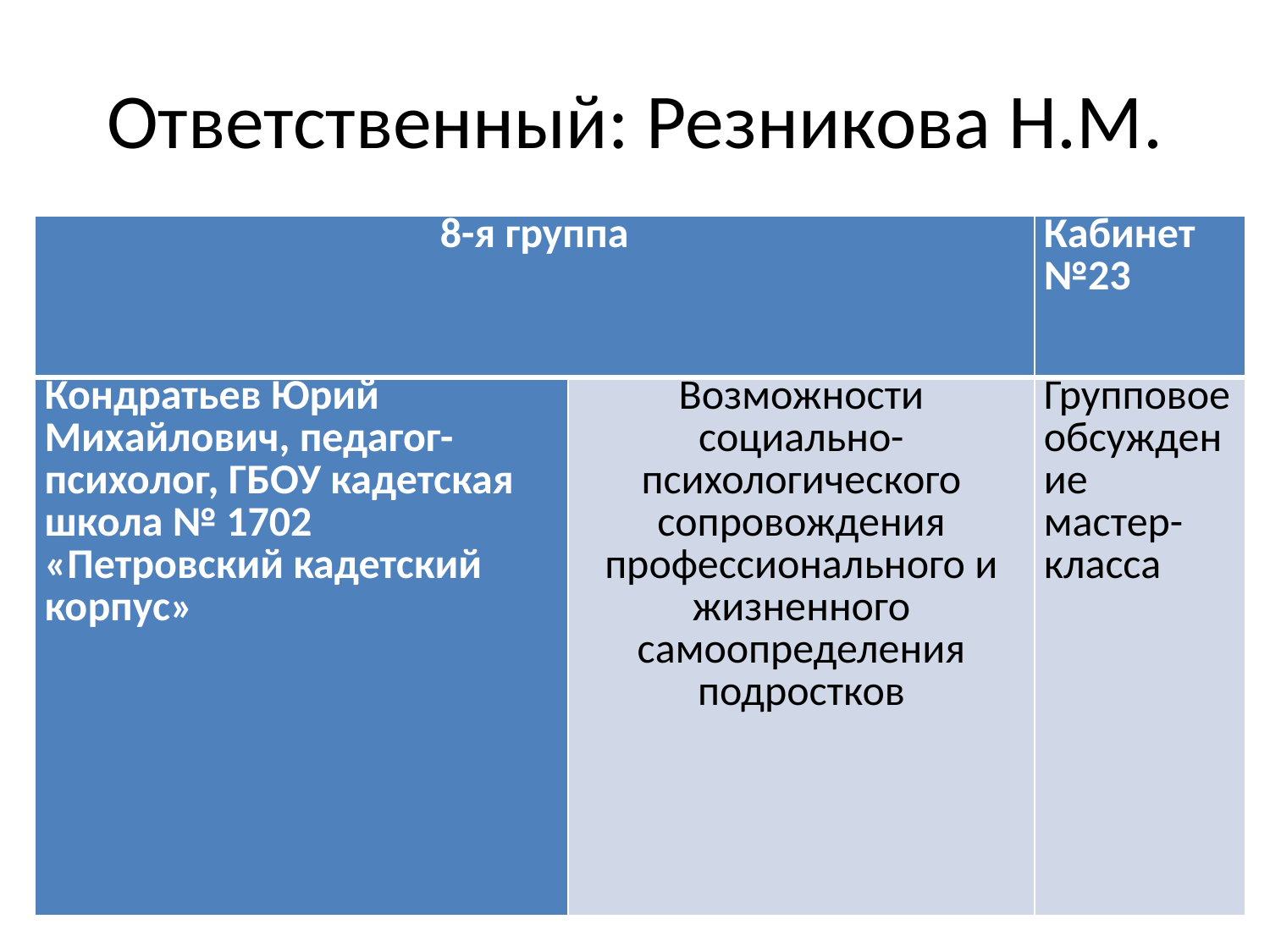

# Ответственный: Резникова Н.М.
| 8-я группа |  | Кабинет №23 |
| --- | --- | --- |
| Кондратьев Юрий Михайлович, педагог-психолог, ГБОУ кадетская школа № 1702 «Петровский кадетский корпус» | Возможности социально-психологического сопровождения профессионального и жизненного самоопределения подростков | Групповое обсуждение мастер-класса |